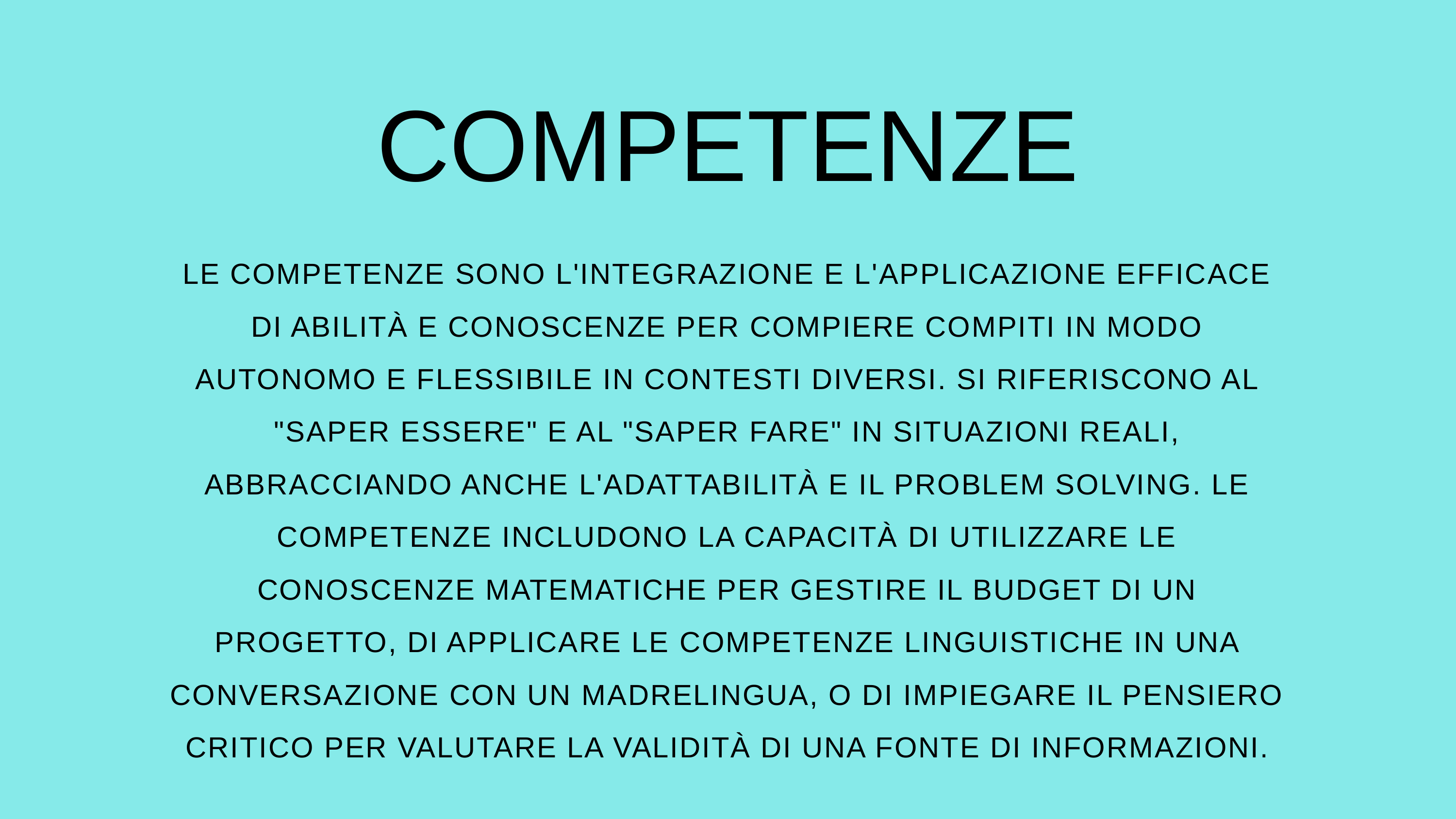

COMPETENZE
LE COMPETENZE SONO L'INTEGRAZIONE E L'APPLICAZIONE EFFICACE DI ABILITÀ E CONOSCENZE PER COMPIERE COMPITI IN MODO AUTONOMO E FLESSIBILE IN CONTESTI DIVERSI. SI RIFERISCONO AL "SAPER ESSERE" E AL "SAPER FARE" IN SITUAZIONI REALI, ABBRACCIANDO ANCHE L'ADATTABILITÀ E IL PROBLEM SOLVING. LE COMPETENZE INCLUDONO LA CAPACITÀ DI UTILIZZARE LE CONOSCENZE MATEMATICHE PER GESTIRE IL BUDGET DI UN PROGETTO, DI APPLICARE LE COMPETENZE LINGUISTICHE IN UNA CONVERSAZIONE CON UN MADRELINGUA, O DI IMPIEGARE IL PENSIERO CRITICO PER VALUTARE LA VALIDITÀ DI UNA FONTE DI INFORMAZIONI.